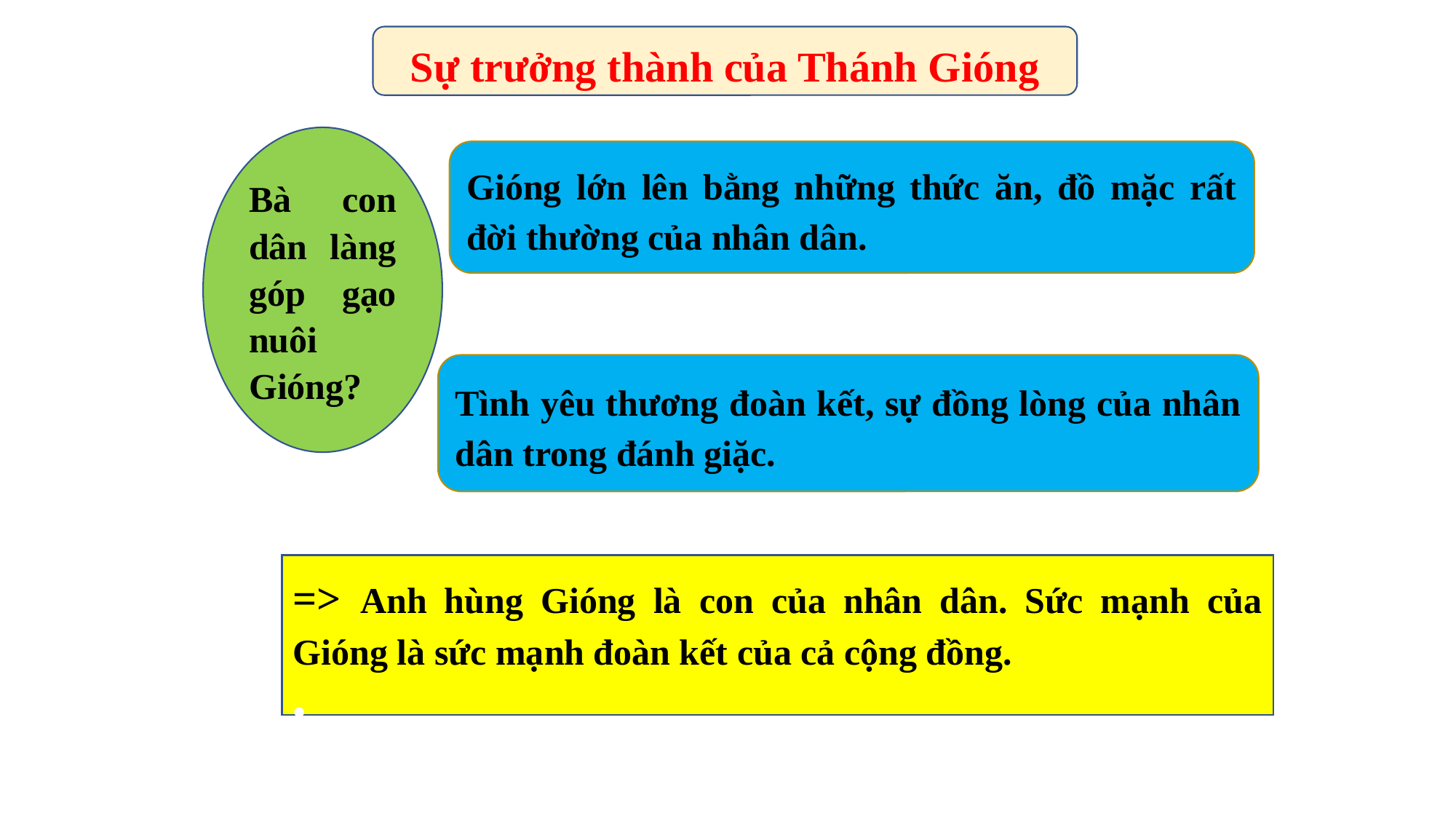

Sự trưởng thành của Thánh Gióng
Bà con dân làng góp gạo nuôi Gióng?
Gióng lớn lên bằng những thức ăn, đồ mặc rất đời thường của nhân dân.
Tình yêu thương đoàn kết, sự đồng lòng của nhân dân trong đánh giặc.

=> Anh hùng Gióng là con của nhân dân. Sức mạnh của Gióng là sức mạnh đoàn kết của cả cộng đồng.